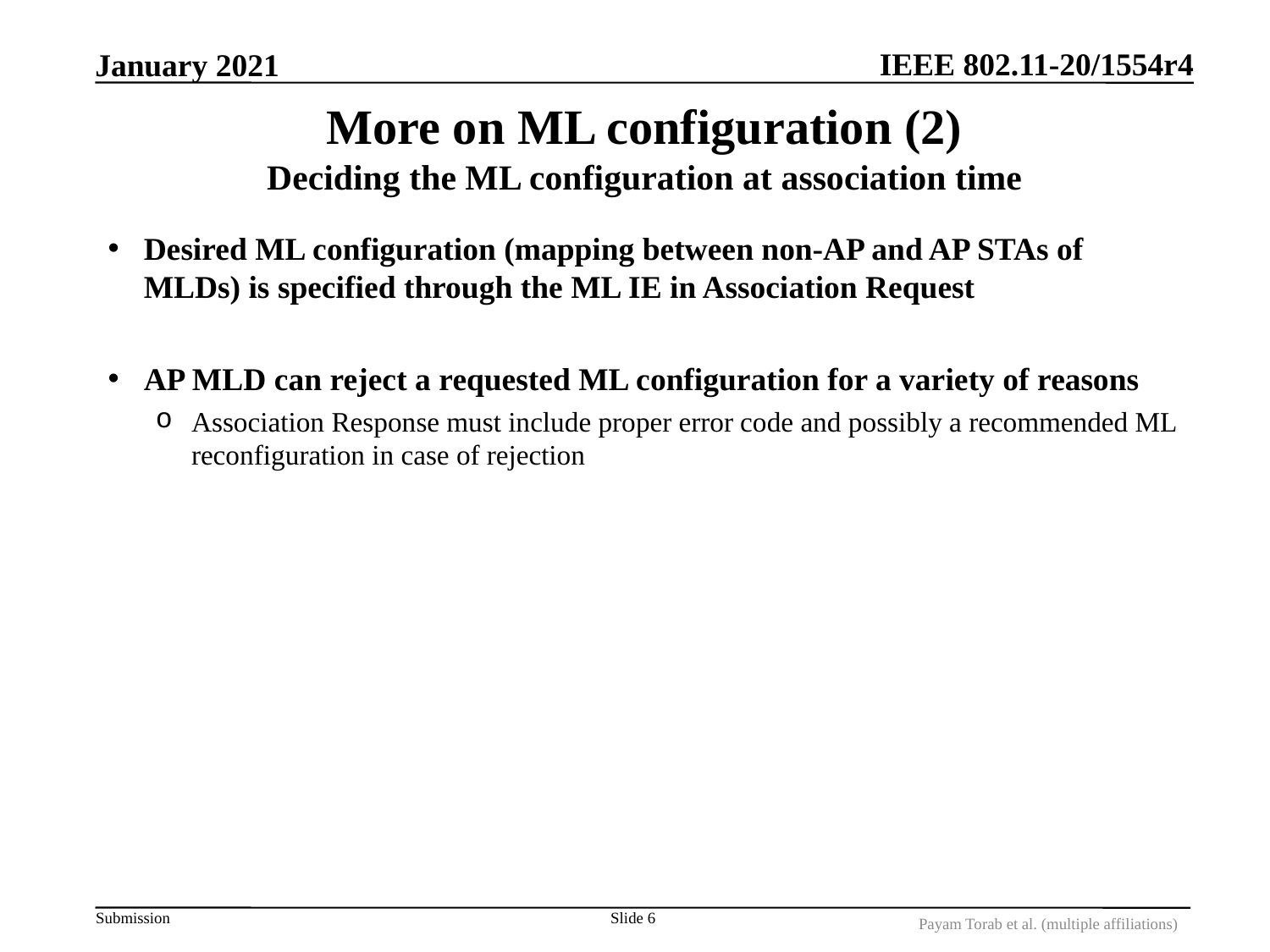

January 2021
# More on ML configuration (2) Deciding the ML configuration at association time
Desired ML configuration (mapping between non-AP and AP STAs of MLDs) is specified through the ML IE in Association Request

AP MLD can reject a requested ML configuration for a variety of reasons
Association Response must include proper error code and possibly a recommended ML reconfiguration in case of rejection

Slide 6
Payam Torab et al. (multiple affiliations)